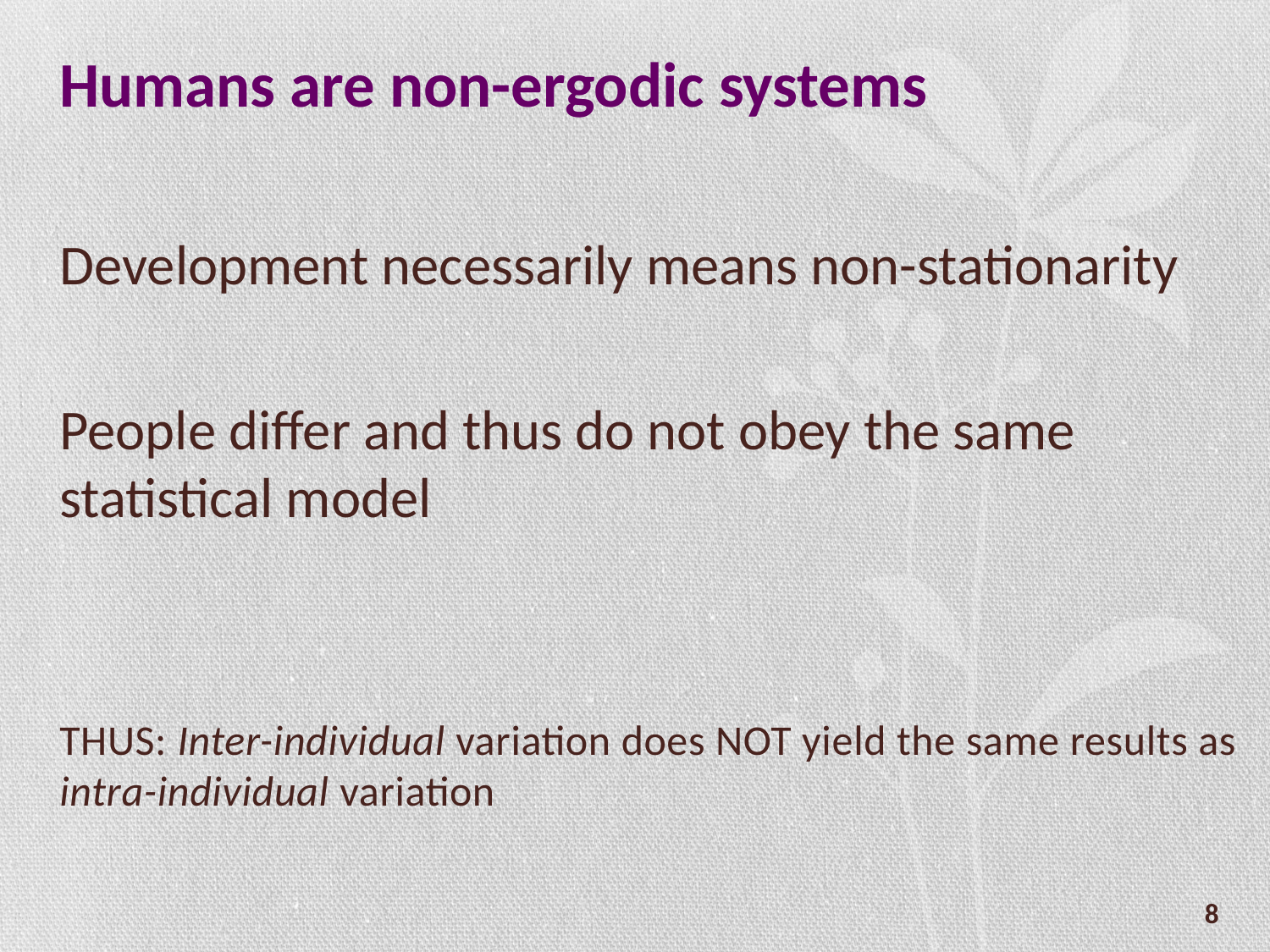

Humans are non-ergodic systems

Development necessarily means non-stationarity

People differ and thus do not obey the same statistical model

THUS: Inter-individual variation does NOT yield the same results as intra-individual variation
8